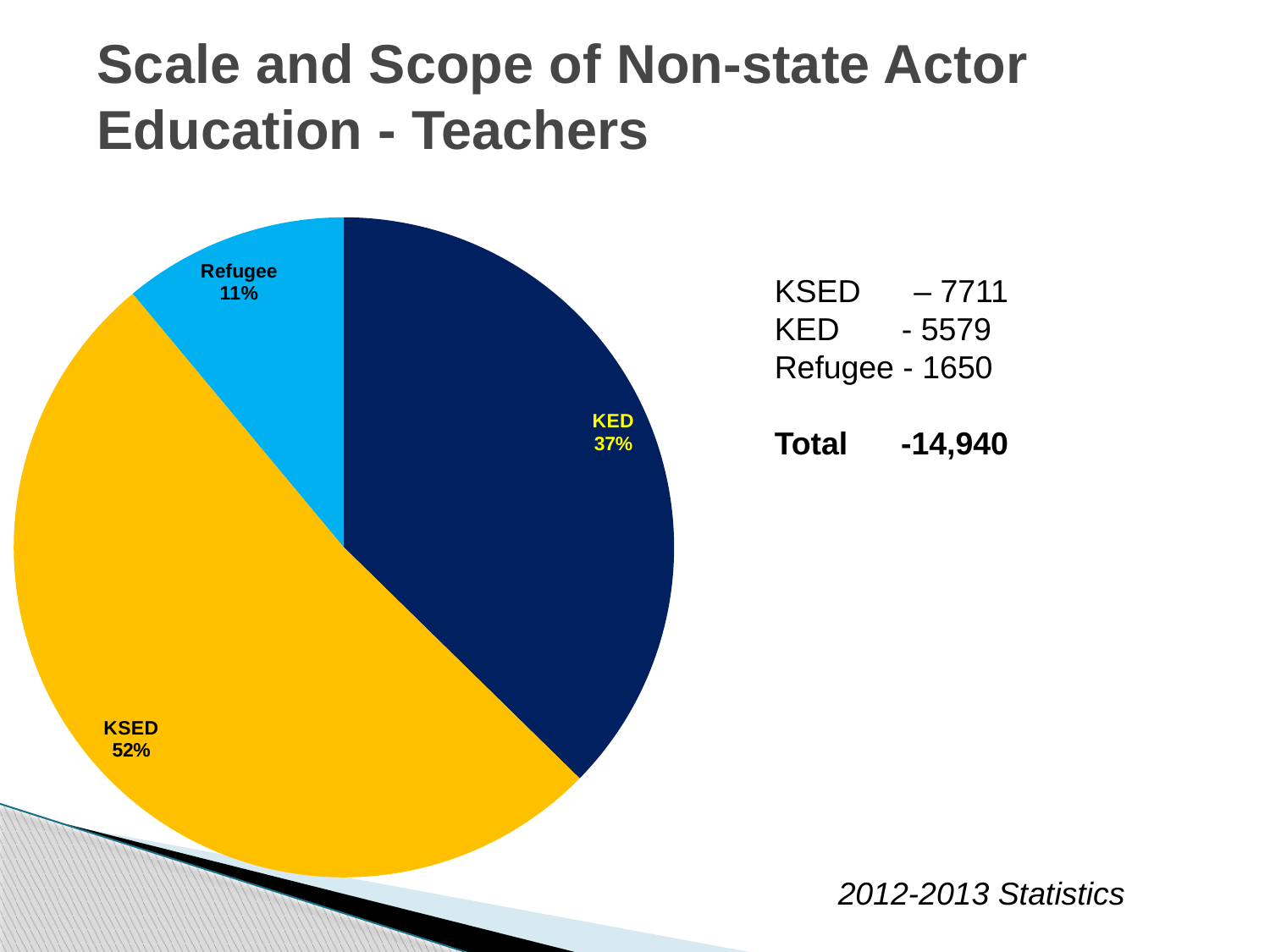

# Scale and Scope of Non-state Actor Education - Teachers

### Chart

| Category |  |
|---|---|
| KED | 5579.0 |
| KSED | 7711.0 |
| Refugee | 1650.0 |
KSED      – 7711
KED       - 5579
Refugee - 1650

Total      -14,940
2012-2013 Statistics